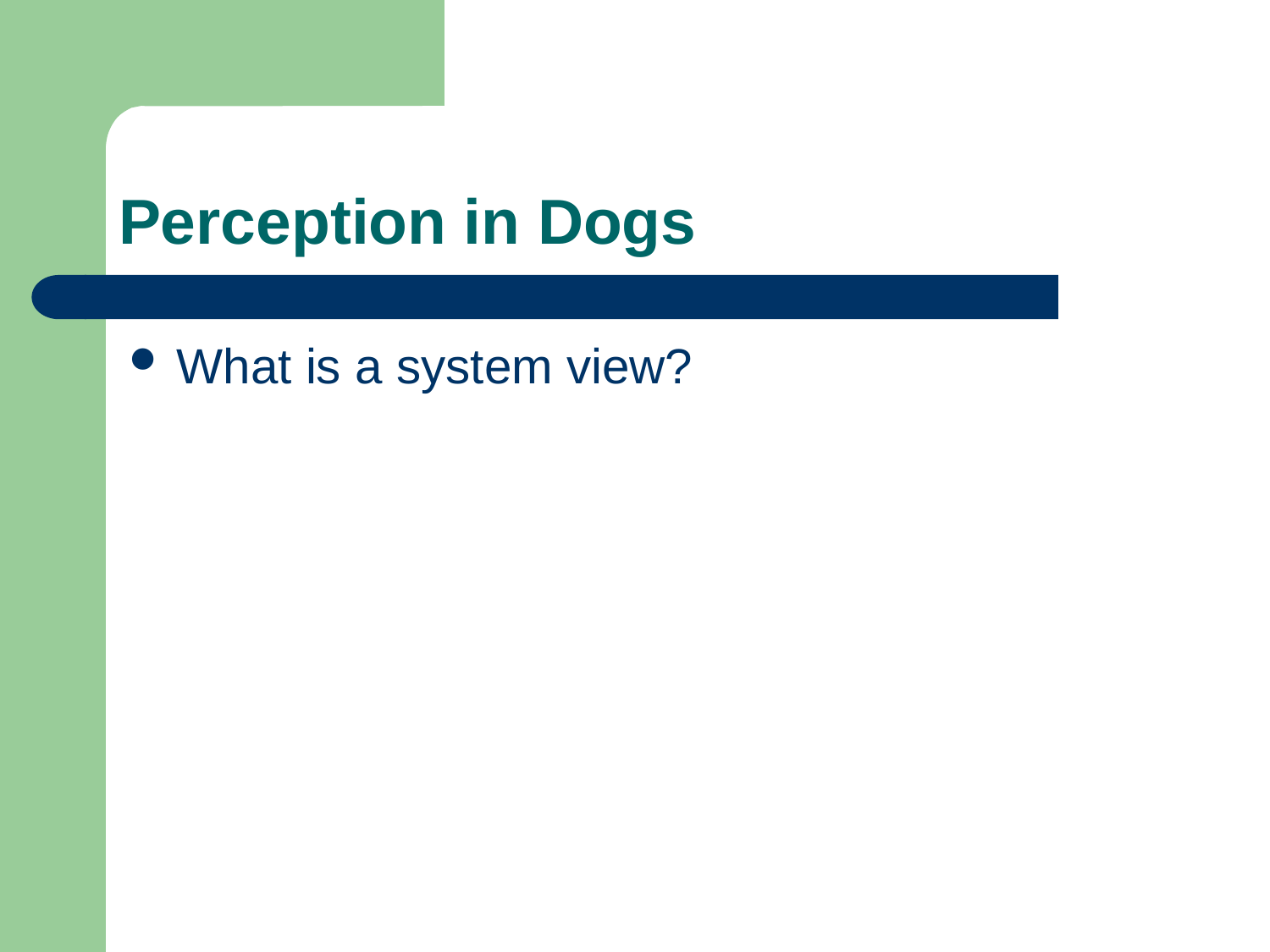

# Perception in Dogs
What is a system view?